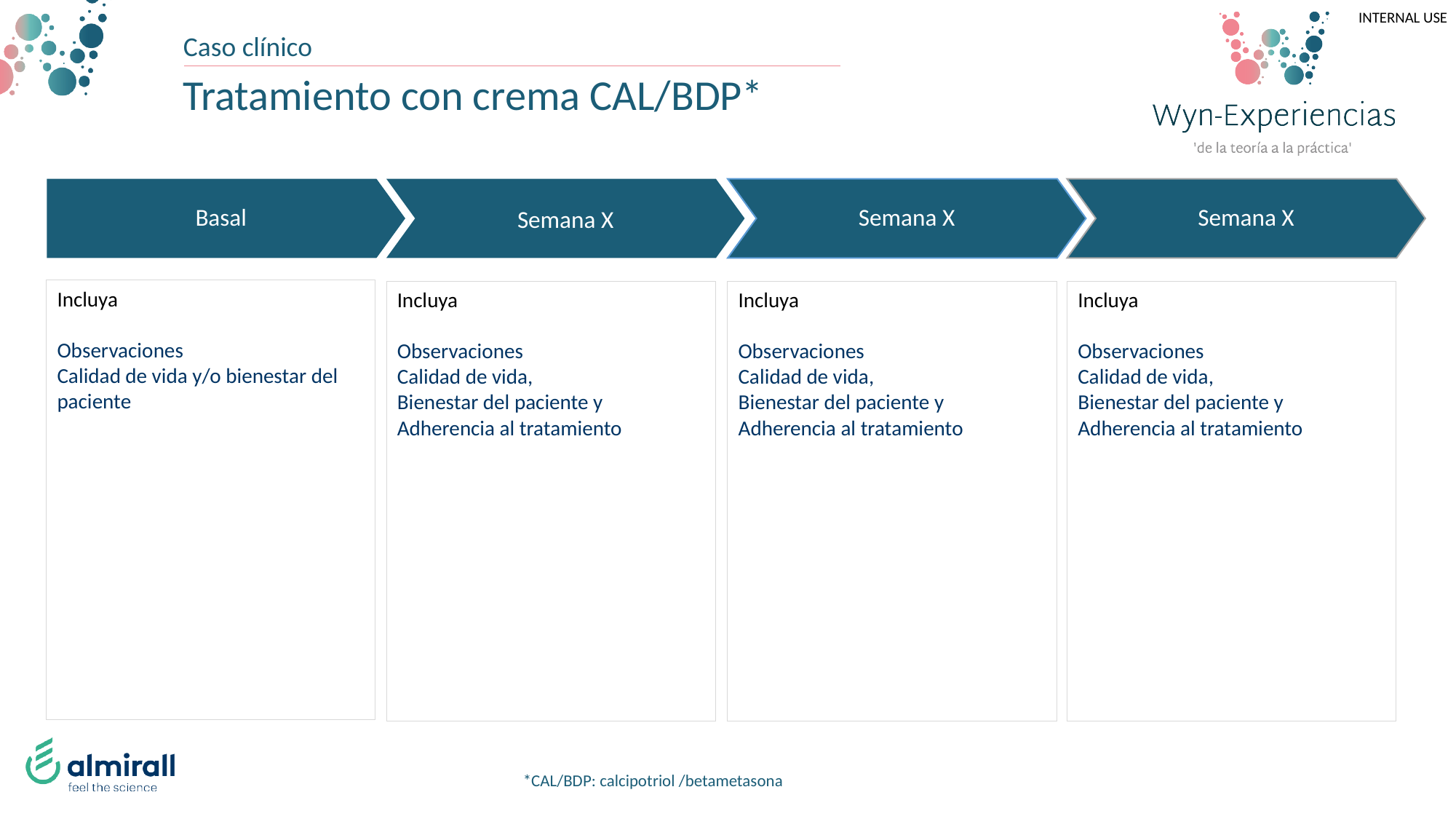

Caso clínico
Tratamiento con crema CAL/BDP*
Basal
Semana X
Semana X
Semana X
Incluya
Observaciones
Calidad de vida y/o bienestar del paciente

Incluya
Observaciones
Calidad de vida,
Bienestar del paciente y
Adherencia al tratamiento

Incluya
Observaciones
Calidad de vida,
Bienestar del paciente y
Adherencia al tratamiento

Incluya
Observaciones
Calidad de vida,
Bienestar del paciente y
Adherencia al tratamiento